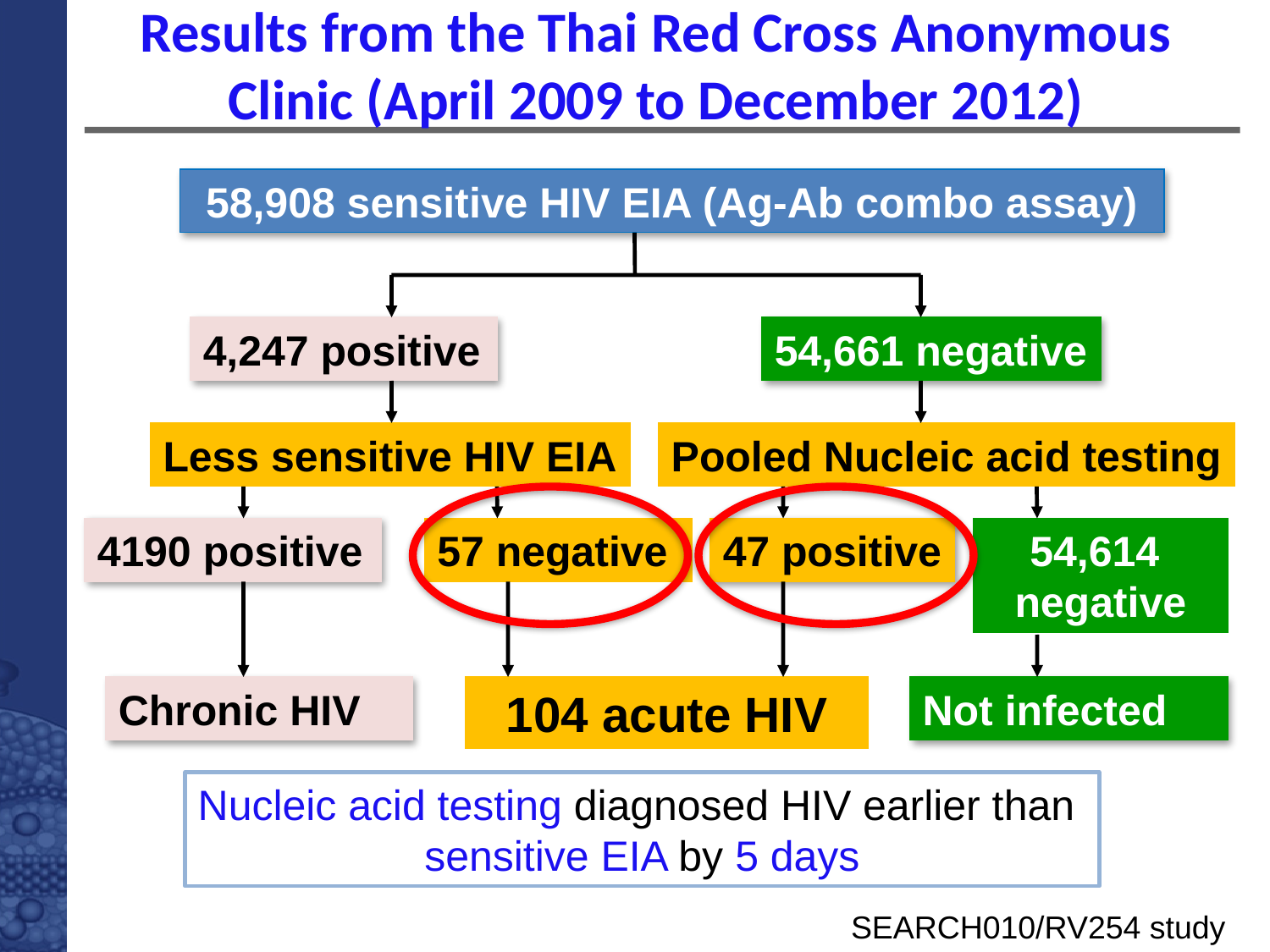

# Results from the Thai Red Cross Anonymous Clinic (April 2009 to December 2012)
58,908 sensitive HIV EIA (Ag-Ab combo assay)

4,247 positive
54,661 negative

Less sensitive HIV EIA
Pooled Nucleic acid testing

4190 positive
57 negative
47 positive
54,614
negative

104 acute HIV
Not infected
Chronic HIV
Nucleic acid testing diagnosed HIV earlier than
sensitive EIA by 5 days
SEARCH010/RV254 study